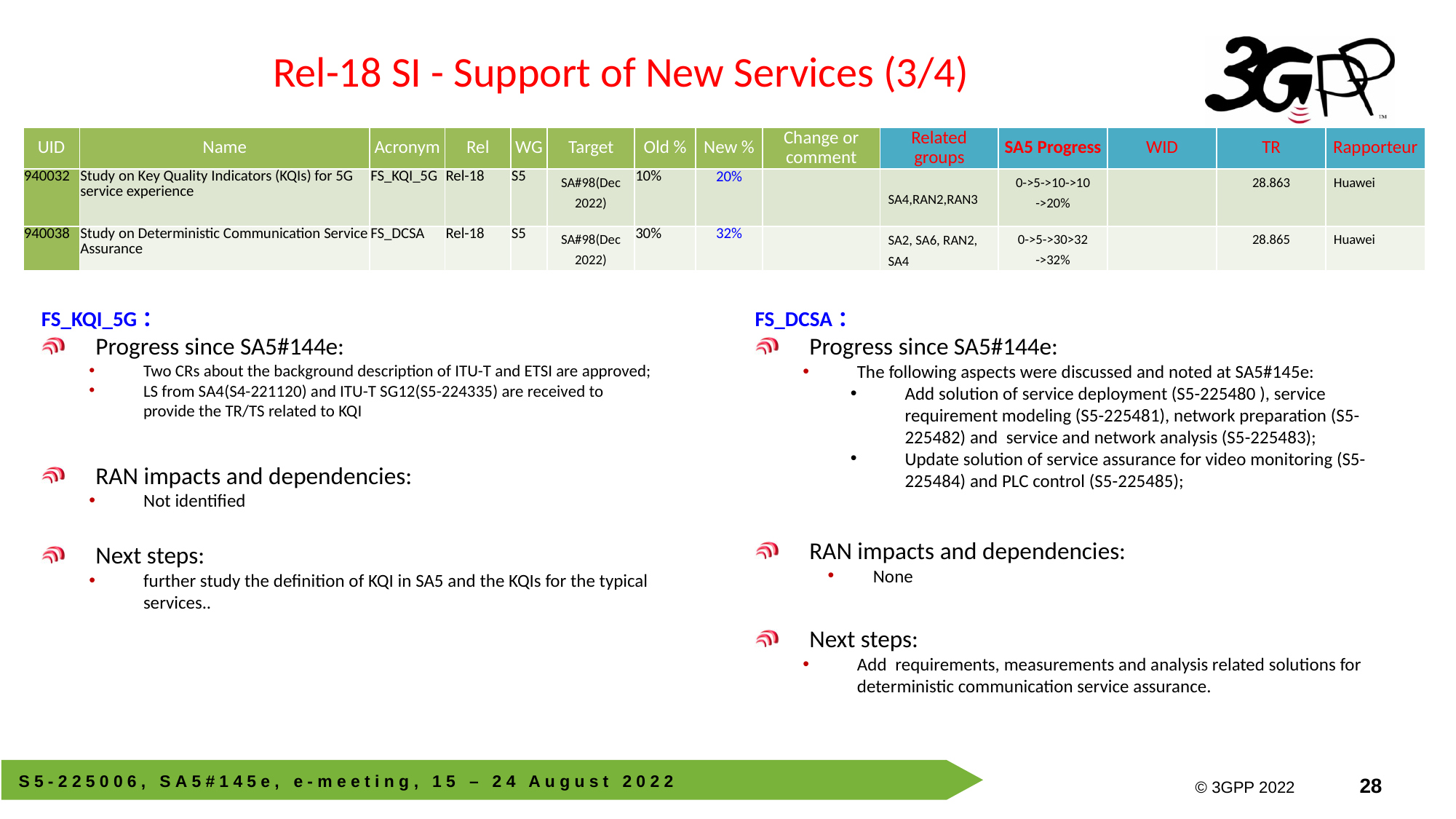

# Rel-18 SI - Support of New Services (3/4)
| UID | Name | Acronym | Rel | WG | Target | Old % | New % | Change or comment | Related groups | SA5 Progress | WID | TR | Rapporteur |
| --- | --- | --- | --- | --- | --- | --- | --- | --- | --- | --- | --- | --- | --- |
| 940032 | Study on Key Quality Indicators (KQIs) for 5G service experience | FS\_KQI\_5G | Rel-18 | S5 | SA#98(Dec 2022) | 10% | 20% |  | SA4,RAN2,RAN3 | 0->5->10->10 ->20% |  | 28.863 | Huawei |
| 940038 | Study on Deterministic Communication Service Assurance | FS\_DCSA | Rel-18 | S5 | SA#98(Dec 2022) | 30% | 32% |  | SA2, SA6, RAN2, SA4 | 0->5->30>32 ->32% |  | 28.865 | Huawei |
FS_KQI_5G：
Progress since SA5#144e:
Two CRs about the background description of ITU-T and ETSI are approved;
LS from SA4(S4-221120) and ITU-T SG12(S5-224335) are received to provide the TR/TS related to KQI

RAN impacts and dependencies:
Not identified

Next steps:
further study the definition of KQI in SA5 and the KQIs for the typical services..
FS_DCSA：
Progress since SA5#144e:
The following aspects were discussed and noted at SA5#145e:
Add solution of service deployment (S5-225480 ), service requirement modeling (S5-225481), network preparation (S5-225482) and  service and network analysis (S5-225483);
Update solution of service assurance for video monitoring (S5-225484) and PLC control (S5-225485);

RAN impacts and dependencies:
None

Next steps:
Add  requirements, measurements and analysis related solutions for deterministic communication service assurance.